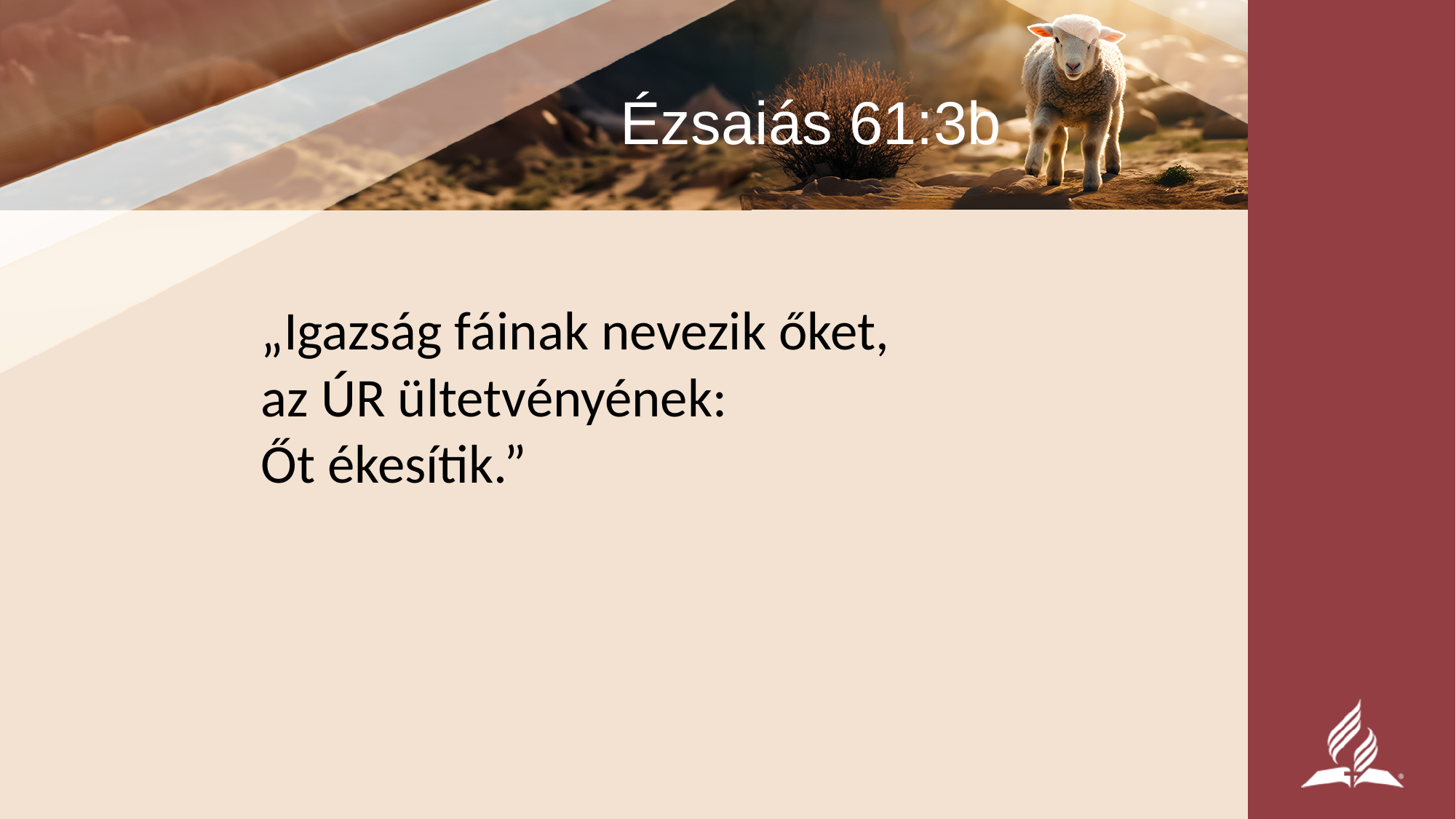

# Ézsaiás 61:3b

„Igazság fáinak nevezik őket,
az ÚR ültetvényének:
Őt ékesítik.”